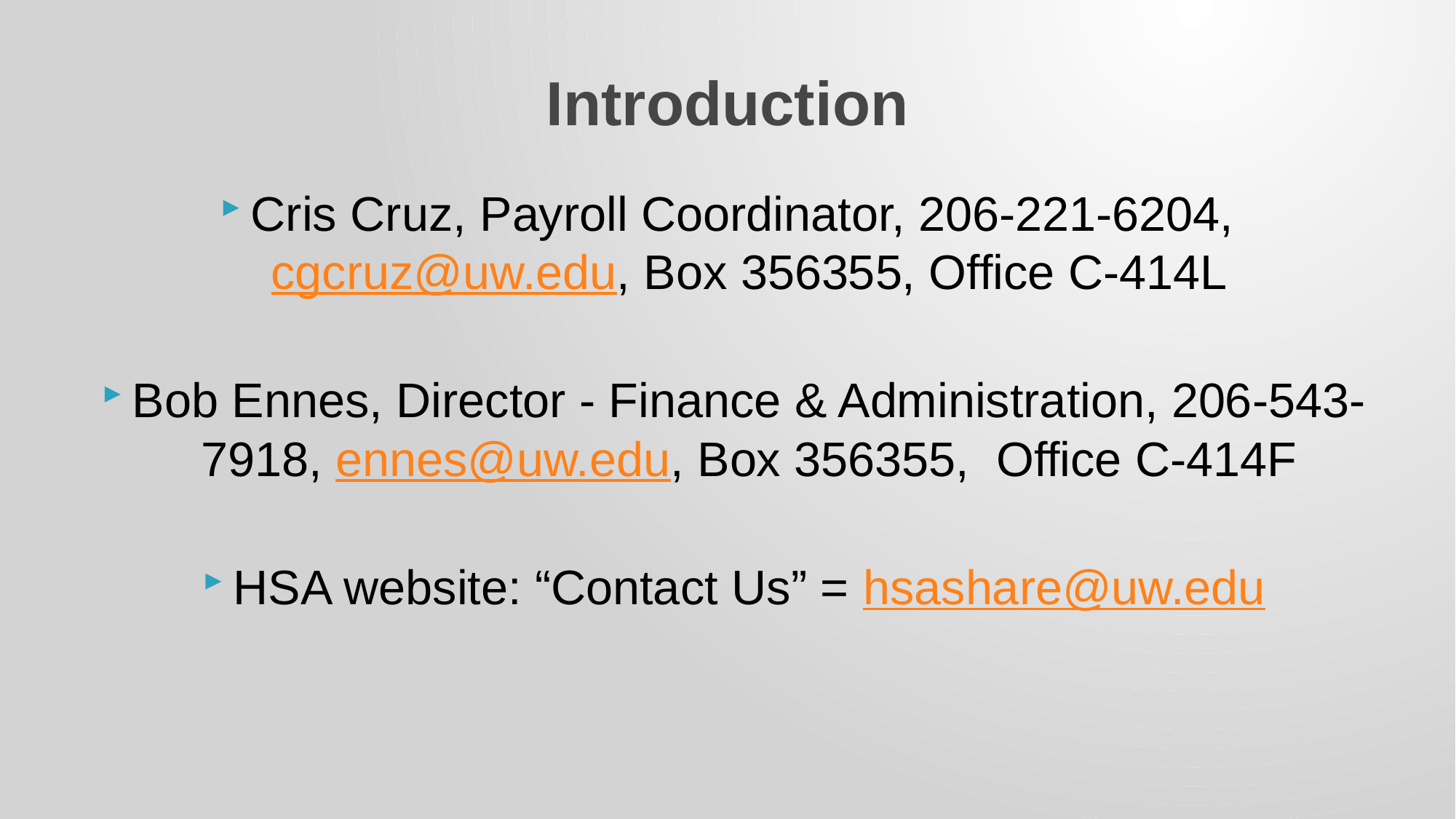

# Introduction
Cris Cruz, Payroll Coordinator, 206-221-6204, cgcruz@uw.edu, Box 356355, Office C-414L

Bob Ennes, Director - Finance & Administration, 206-543-7918, ennes@uw.edu, Box 356355,  Office C-414F

HSA website: “Contact Us” = hsashare@uw.edu